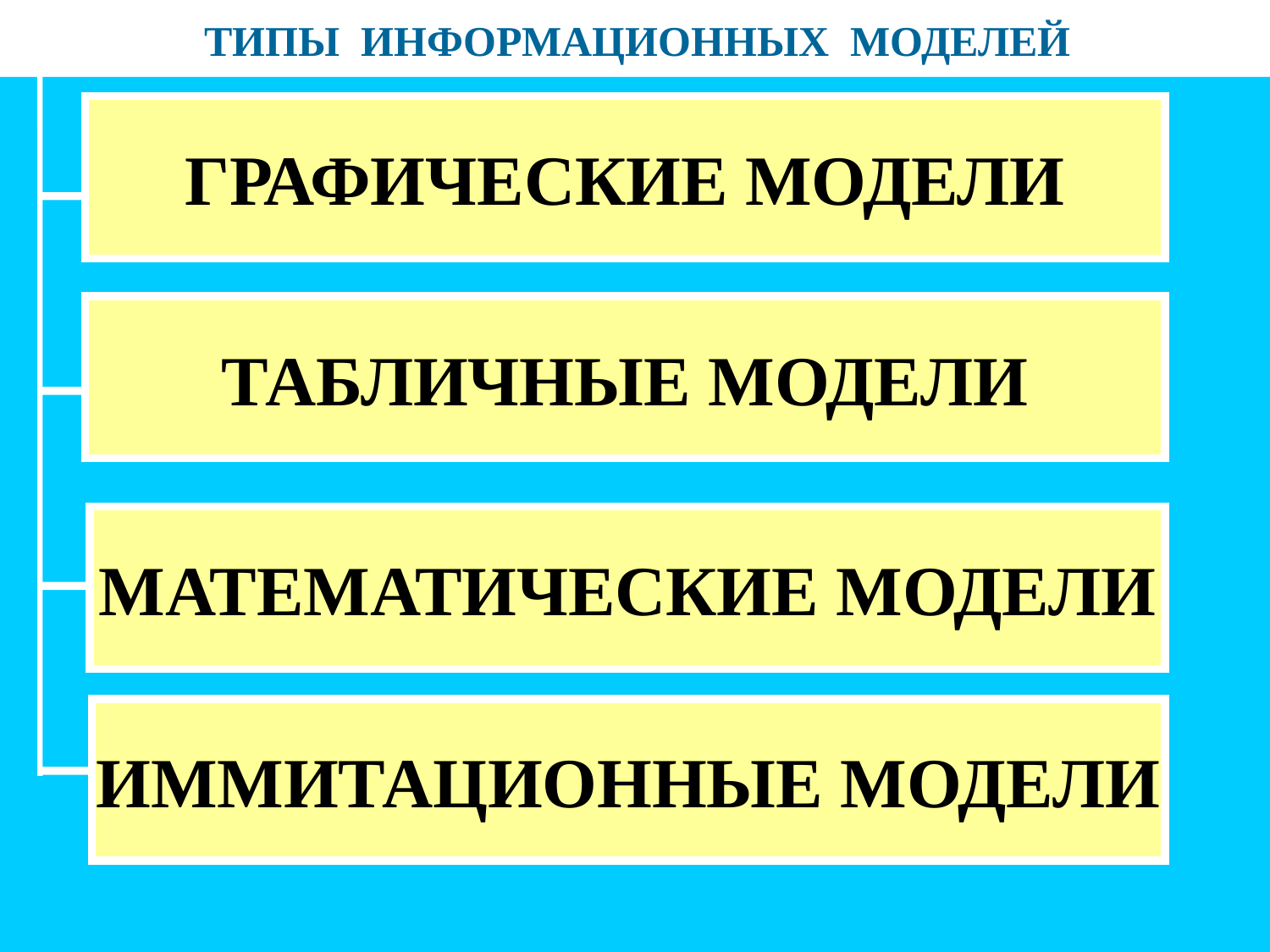

ТИПЫ  ИНФОРМАЦИОННЫХ  МОДЕЛЕЙ

ГРАФИЧЕСКИЕ МОДЕЛИ

ТАБЛИЧНЫЕ МОДЕЛИ

МАТЕМАТИЧЕСКИЕ МОДЕЛИ

ИММИТАЦИОННЫЕ МОДЕЛИ